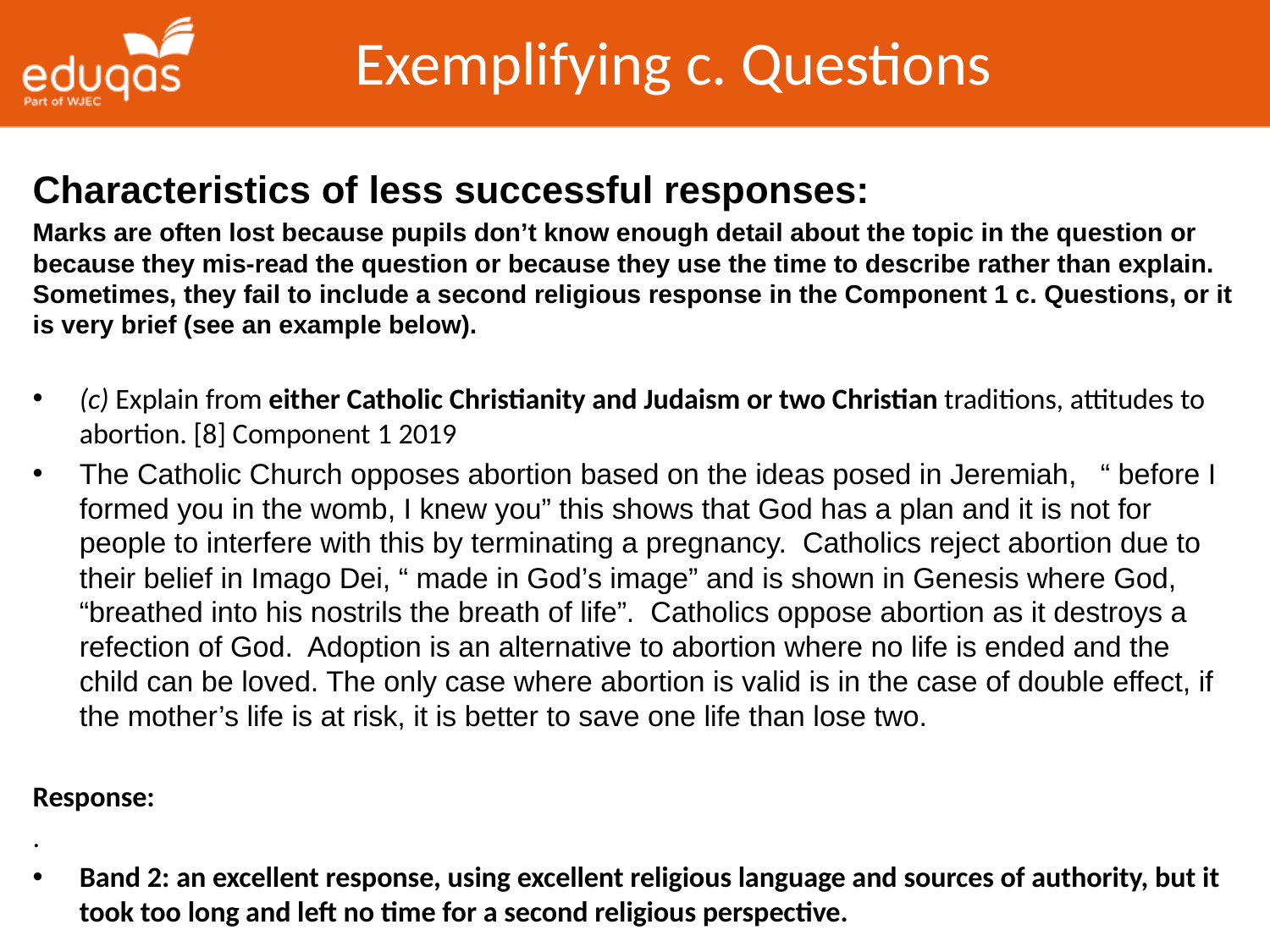

# Exemplifying c. Questions
Characteristics of less successful responses:
Marks are often lost because pupils don’t know enough detail about the topic in the question or because they mis-read the question or because they use the time to describe rather than explain. Sometimes, they fail to include a second religious response in the Component 1 c. Questions, or it is very brief (see an example below).

(c) Explain from either Catholic Christianity and Judaism or two Christian traditions, attitudes to abortion. [8] Component 1 2019
The Catholic Church opposes abortion based on the ideas posed in Jeremiah,   “ before I formed you in the womb, I knew you” this shows that God has a plan and it is not for people to interfere with this by terminating a pregnancy.  Catholics reject abortion due to their belief in Imago Dei, “ made in God’s image” and is shown in Genesis where God, “breathed into his nostrils the breath of life”.  Catholics oppose abortion as it destroys a refection of God.  Adoption is an alternative to abortion where no life is ended and the child can be loved. The only case where abortion is valid is in the case of double effect, if the mother’s life is at risk, it is better to save one life than lose two.

Response:
.
Band 2: an excellent response, using excellent religious language and sources of authority, but it took too long and left no time for a second religious perspective.